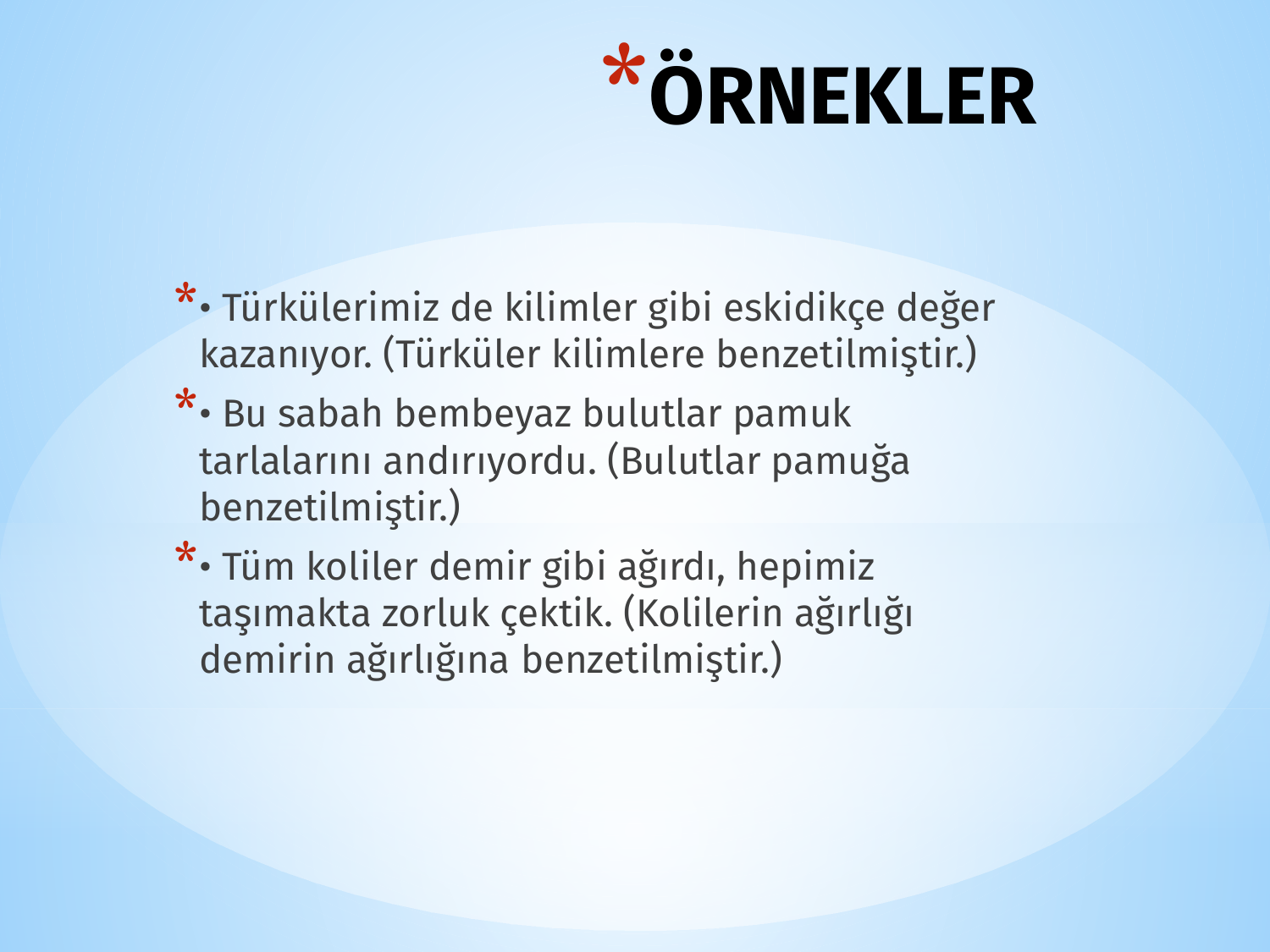

# ÖRNEKLER
• Türkülerimiz de kilimler gibi eskidikçe değer kazanıyor. (Türküler kilimlere benzetilmiştir.)
• Bu sabah bembeyaz bulutlar pamuk tarlalarını andırıyordu. (Bulutlar pamuğa benzetilmiştir.)
• Tüm koliler demir gibi ağırdı, hepimiz taşımakta zorluk çektik. (Kolilerin ağırlığı demirin ağırlığına benzetilmiştir.)